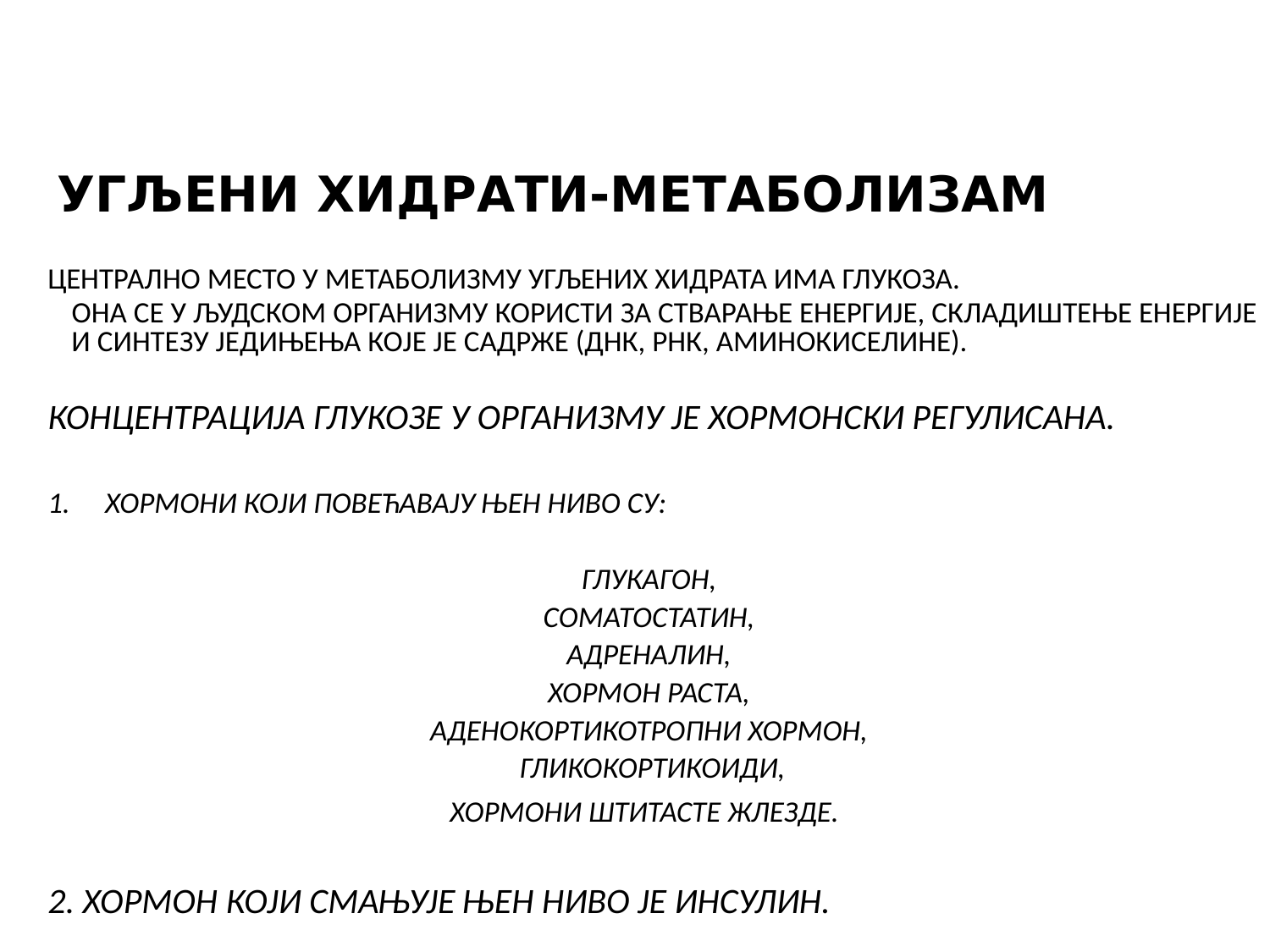

УГЉЕНИ ХИДРАТИ-МЕТАБОЛИЗАМ

ЦЕНТРАЛНО МЕСТО У МЕТАБОЛИЗМУ УГЉЕНИХ ХИДРАТА ИМА ГЛУКОЗА.
 	ОНА СЕ У ЉУДСКОМ ОРГАНИЗМУ КОРИСТИ ЗА СТВАРАЊЕ ЕНЕРГИЈЕ, СКЛАДИШТЕЊЕ ЕНЕРГИЈЕ И СИНТЕЗУ ЈЕДИЊЕЊА КОЈЕ ЈЕ САДРЖЕ (ДНК, РНК, АМИНОКИСЕЛИНЕ).

КОНЦЕНТРАЦИЈА ГЛУКОЗЕ У ОРГАНИЗМУ ЈЕ ХОРМОНСКИ РЕГУЛИСАНА.

ХОРМОНИ КОЈИ ПОВЕЋАВАЈУ ЊЕН НИВО СУ:

ГЛУКАГОН,
СОМАТОСТАТИН,
АДРЕНАЛИН,
ХОРМОН РАСТА,
АДЕНОКОРТИКОТРОПНИ ХОРМОН,
ГЛИКОКОРТИКОИДИ,
ХОРМОНИ ШТИТАСТЕ ЖЛЕЗДЕ.

2. ХОРМОН КОЈИ СМАЊУЈЕ ЊЕН НИВО ЈЕ ИНСУЛИН.